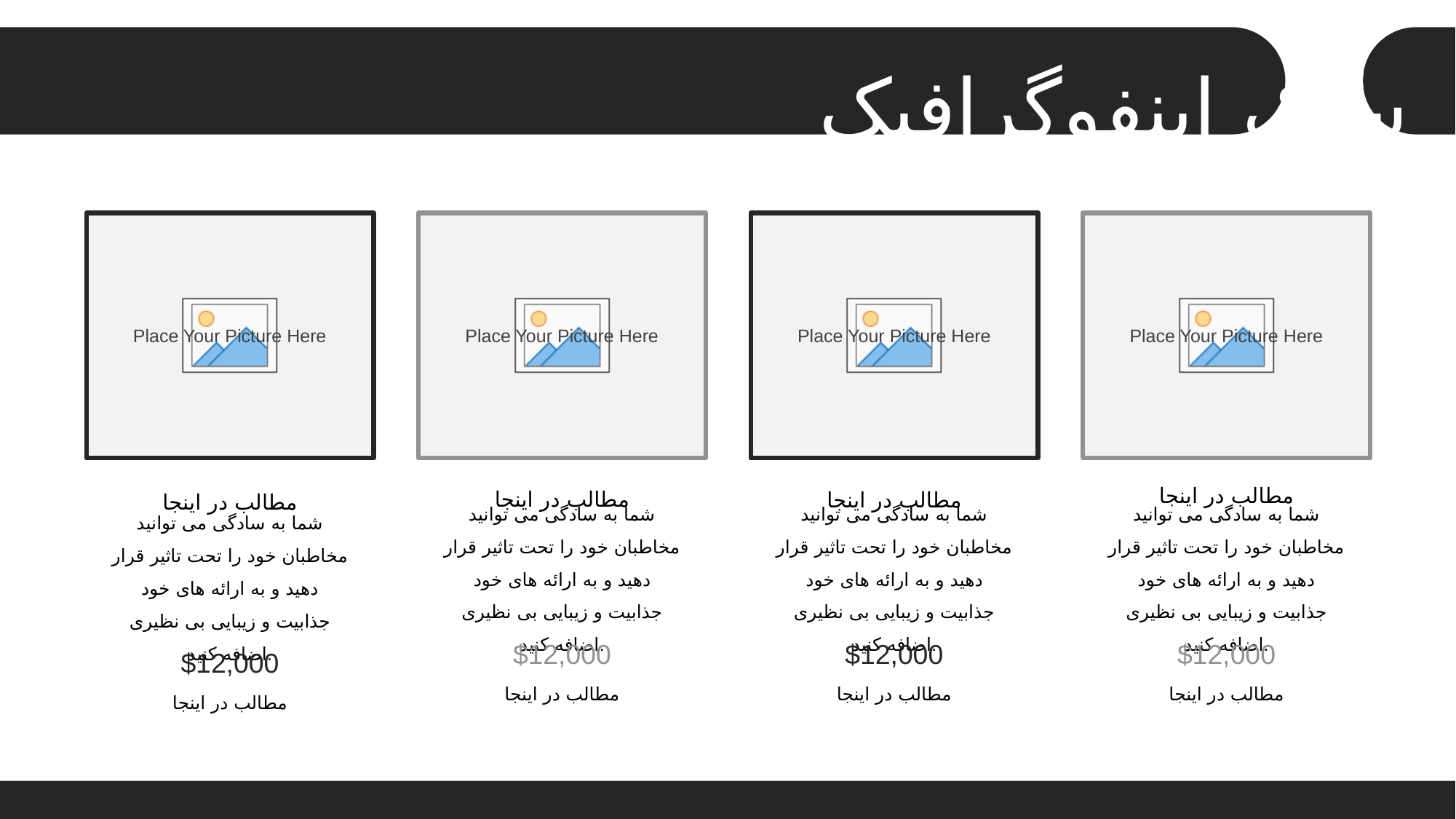

سبک اینفوگرافیک

مطالب در اینجا
شما به سادگی می توانید مخاطبان خود را تحت تاثیر قرار دهید و به ارائه های خود جذابیت و زیبایی بی نظیری اضافه کنید.
$12,000
مطالب در اینجا
مطالب در اینجا
شما به سادگی می توانید مخاطبان خود را تحت تاثیر قرار دهید و به ارائه های خود جذابیت و زیبایی بی نظیری اضافه کنید.
$12,000
مطالب در اینجا
مطالب در اینجا
شما به سادگی می توانید مخاطبان خود را تحت تاثیر قرار دهید و به ارائه های خود جذابیت و زیبایی بی نظیری اضافه کنید.
$12,000
مطالب در اینجا
مطالب در اینجا
شما به سادگی می توانید مخاطبان خود را تحت تاثیر قرار دهید و به ارائه های خود جذابیت و زیبایی بی نظیری اضافه کنید.
$12,000
مطالب در اینجا